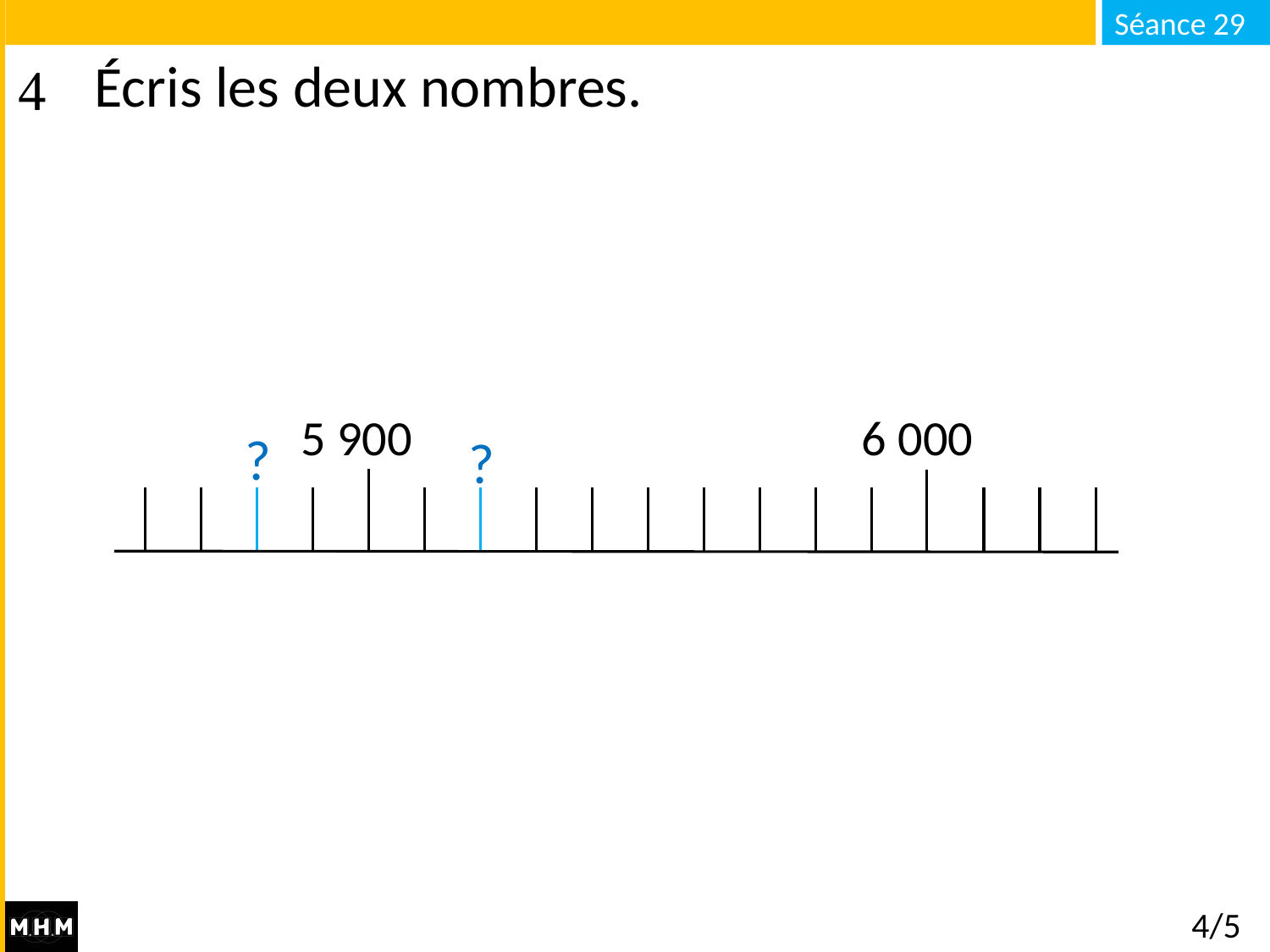

# Écris les deux nombres.
5 900
6 000
?
?
4/5